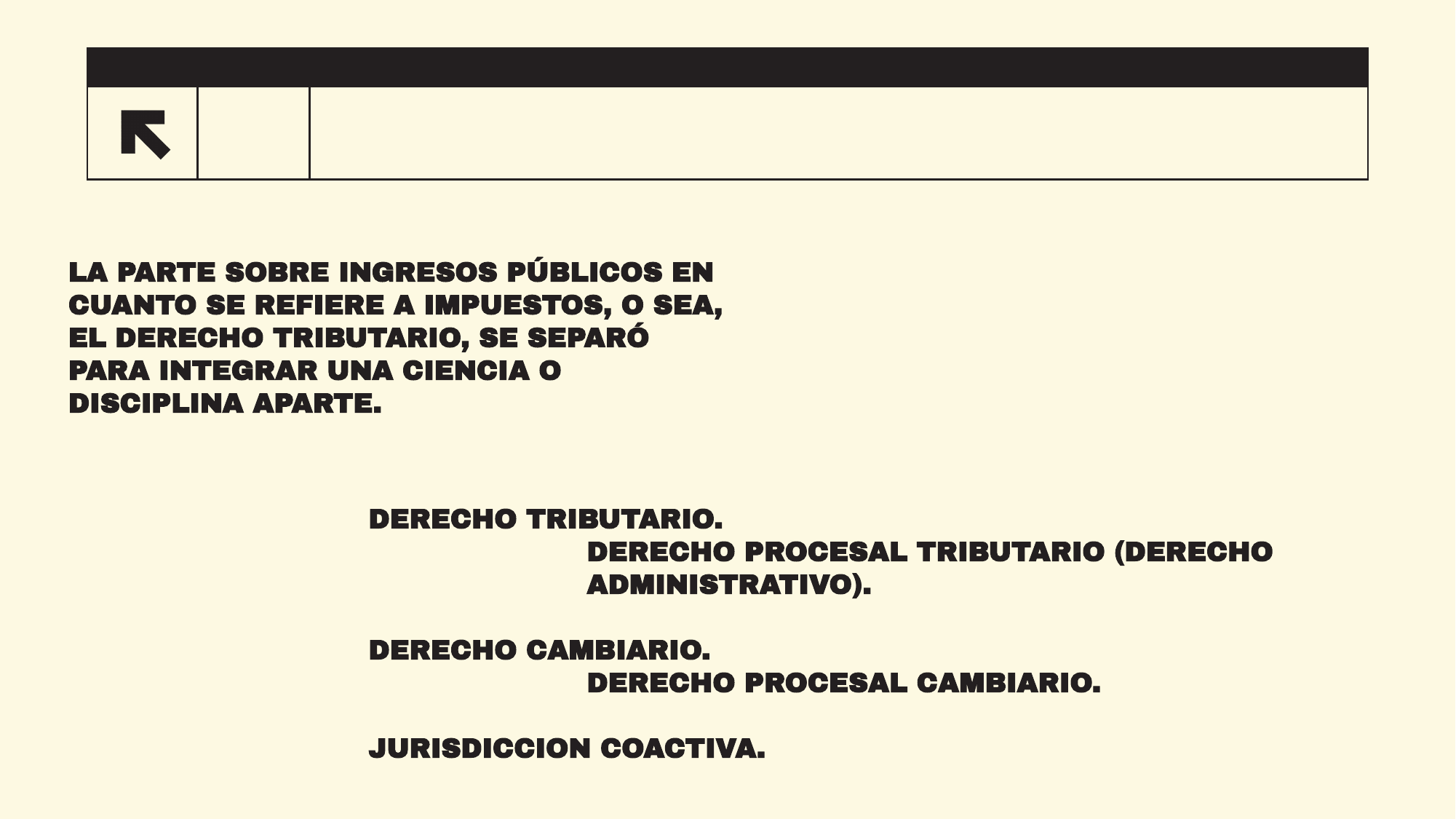

8
LA PARTE SOBRE INGRESOS PÚBLICOS EN CUANTO SE REFIERE A IMPUESTOS, O SEA, EL DERECHO TRIBUTARIO, SE SEPARÓ PARA INTEGRAR UNA CIENCIA O DISCIPLINA APARTE.
DERECHO TRIBUTARIO.
		DERECHO PROCESAL TRIBUTARIO (DERECHO 			ADMINISTRATIVO).

DERECHO CAMBIARIO.
		DERECHO PROCESAL CAMBIARIO.

JURISDICCION COACTIVA.